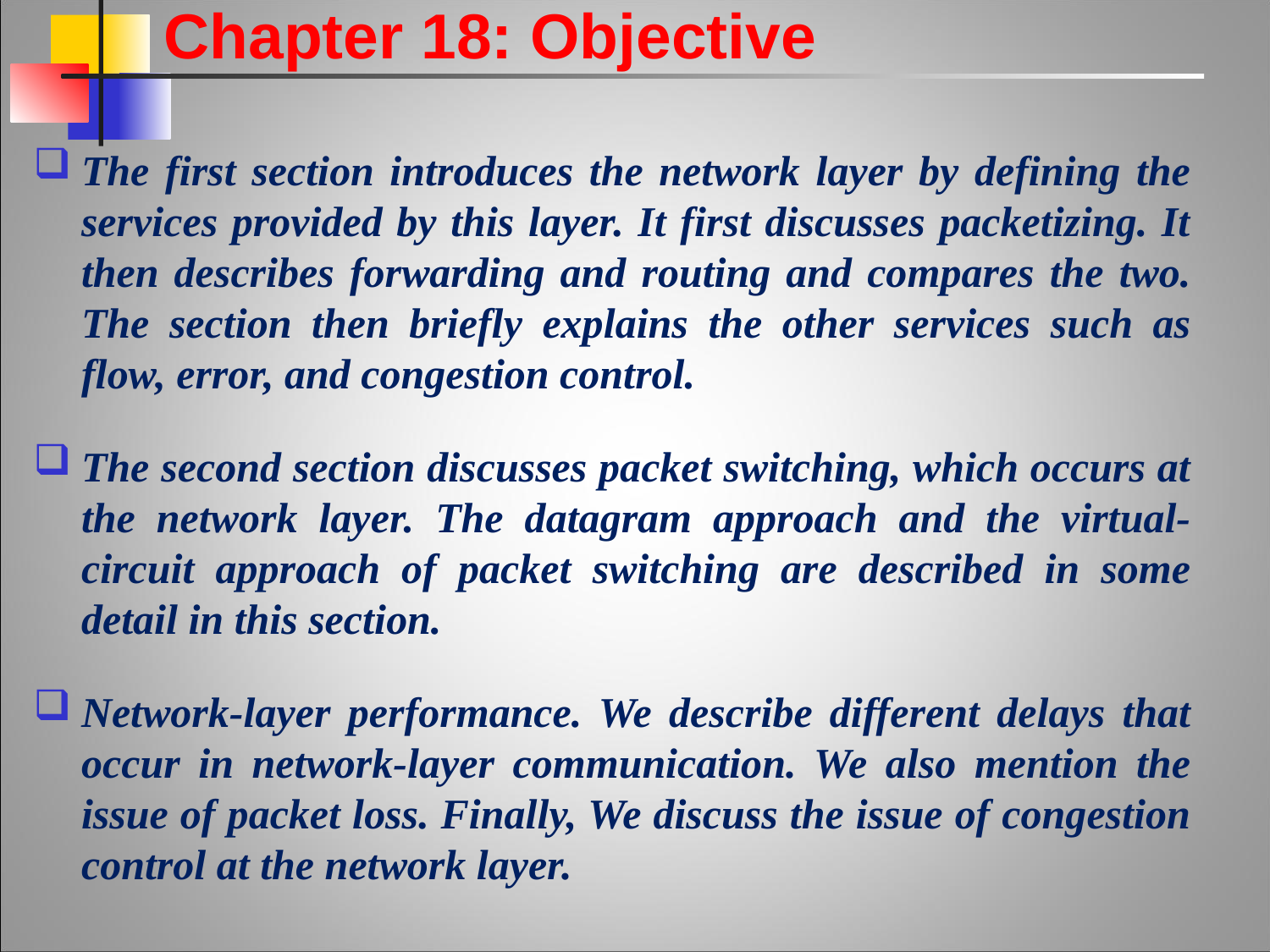

Chapter 18: Objective

The first section introduces the network layer by defining the services provided by this layer. It first discusses packetizing. It then describes forwarding and routing and compares the two. The section then briefly explains the other services such as flow, error, and congestion control.
The second section discusses packet switching, which occurs at the network layer. The datagram approach and the virtual-circuit approach of packet switching are described in some detail in this section.
Network-layer performance. We describe different delays that occur in network-layer communication. We also mention the issue of packet loss. Finally, We discuss the issue of congestion control at the network layer.